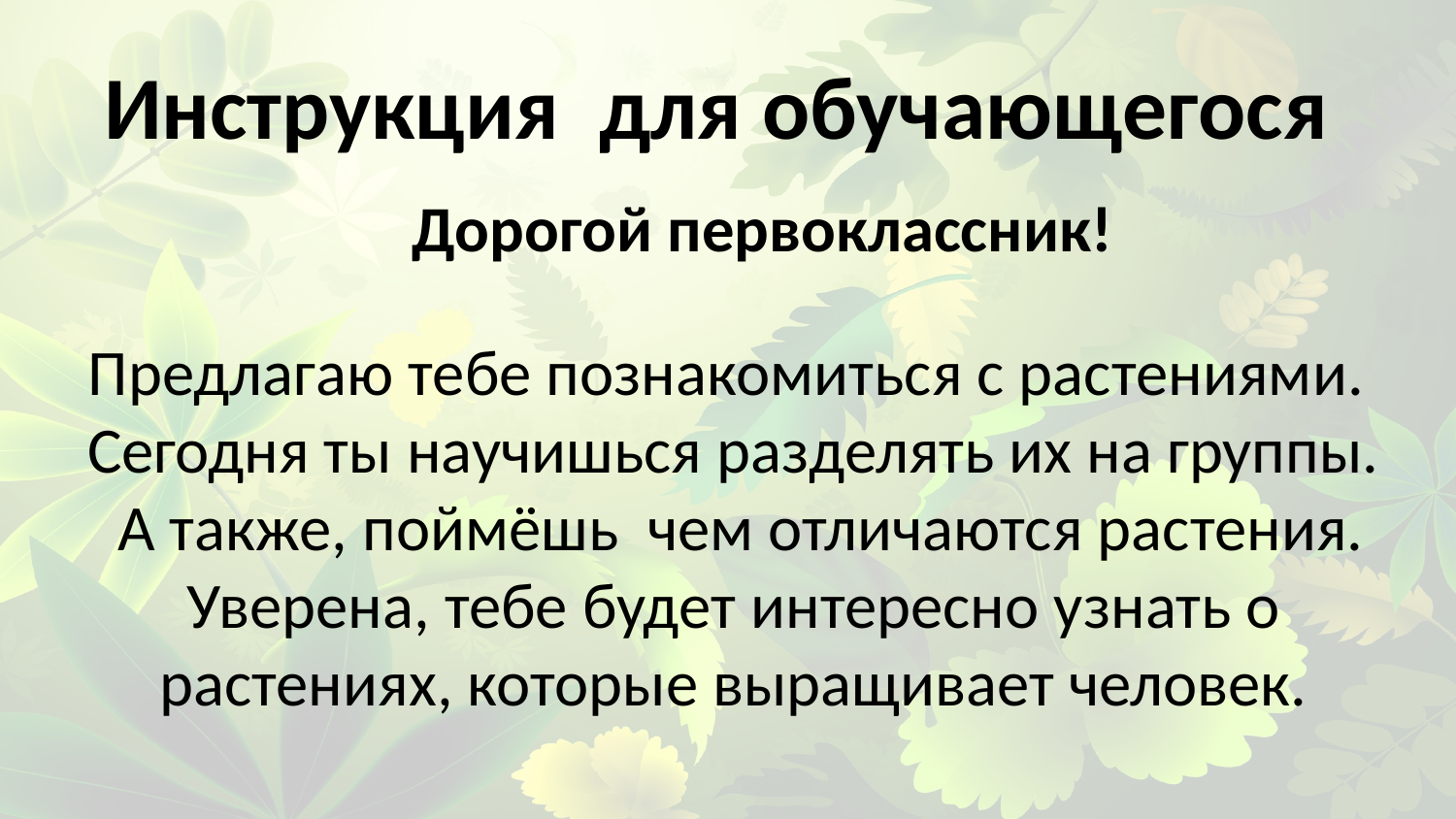

Инструкция  для обучающегося
Дорогой первоклассник!
Предлагаю тебе познакомиться с растениями.
Сегодня ты научишься разделять их на группы.
 А также, поймёшь  чем отличаются растения.
Уверена, тебе будет интересно узнать о растениях, которые выращивает человек.